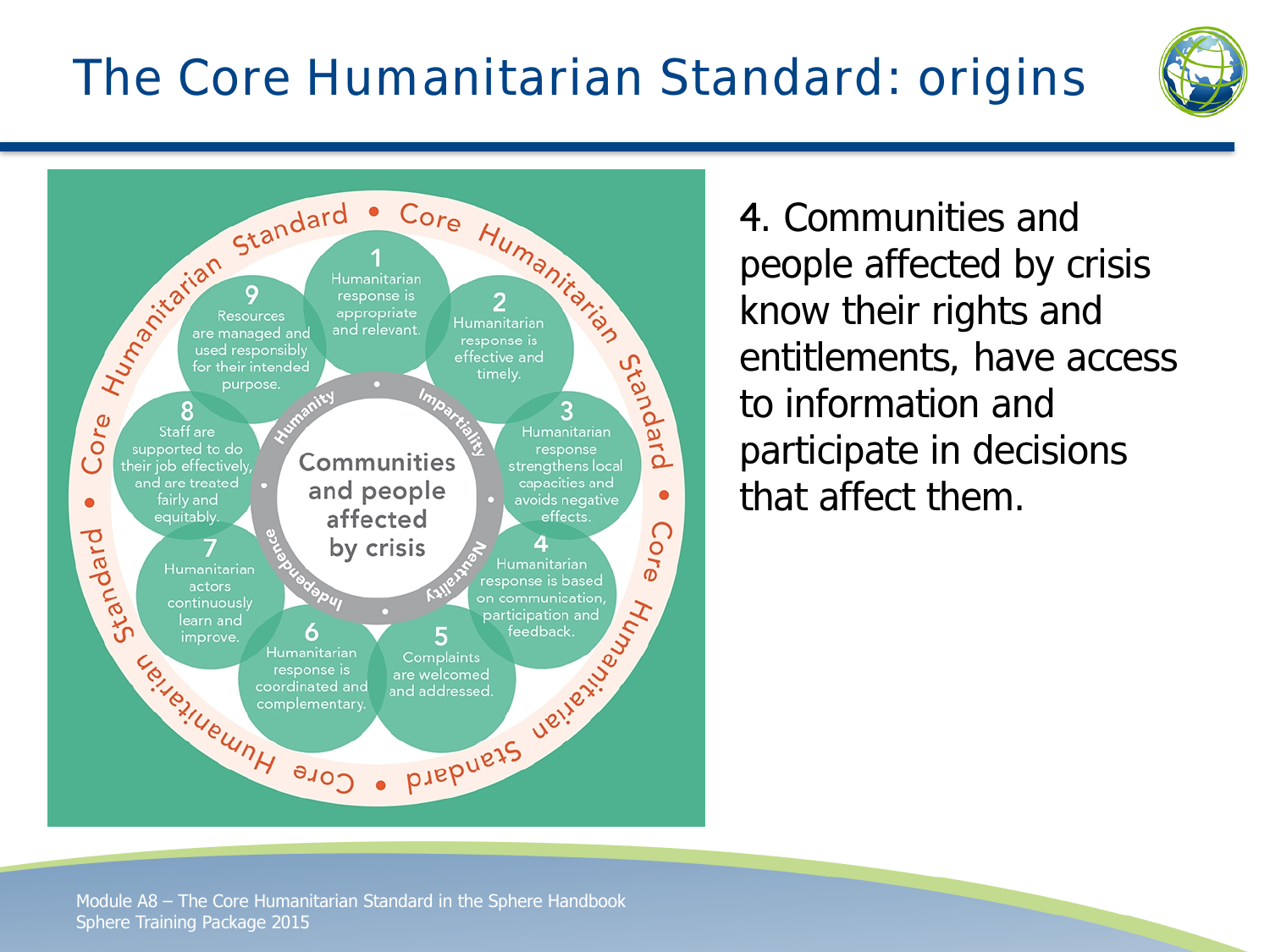

# The Core Humanitarian Standard: origins
4. Communities and people affected by crisis know their rights and entitlements, have access to information and participate in decisions that affect them.
Module A8 – The Core Humanitarian Standard in the Sphere Handbook
Sphere Training Package 2015